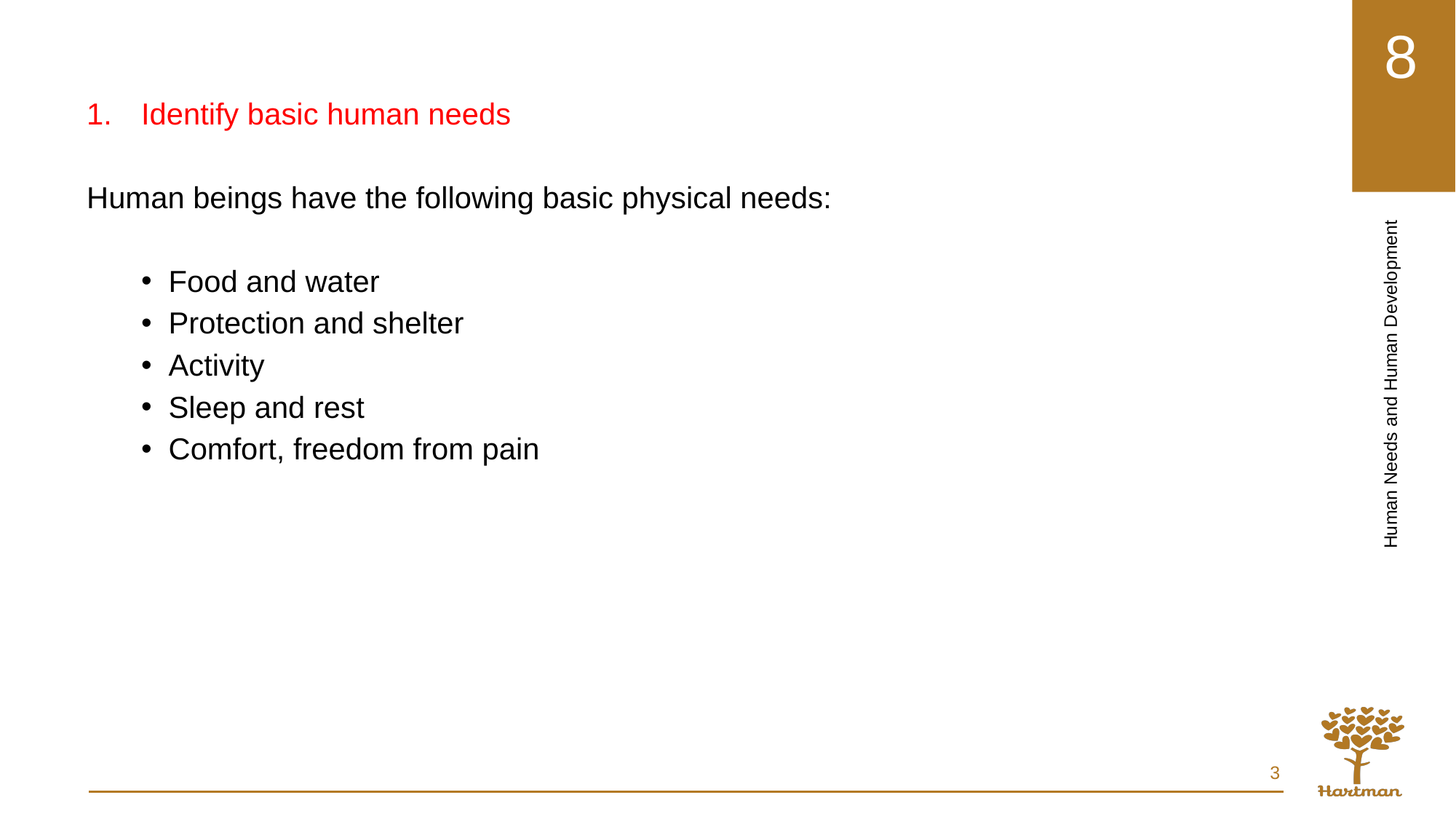

Identify basic human needs

Human beings have the following basic physical needs:

Food and water
Protection and shelter
Activity
Sleep and rest
Comfort, freedom from pain

3